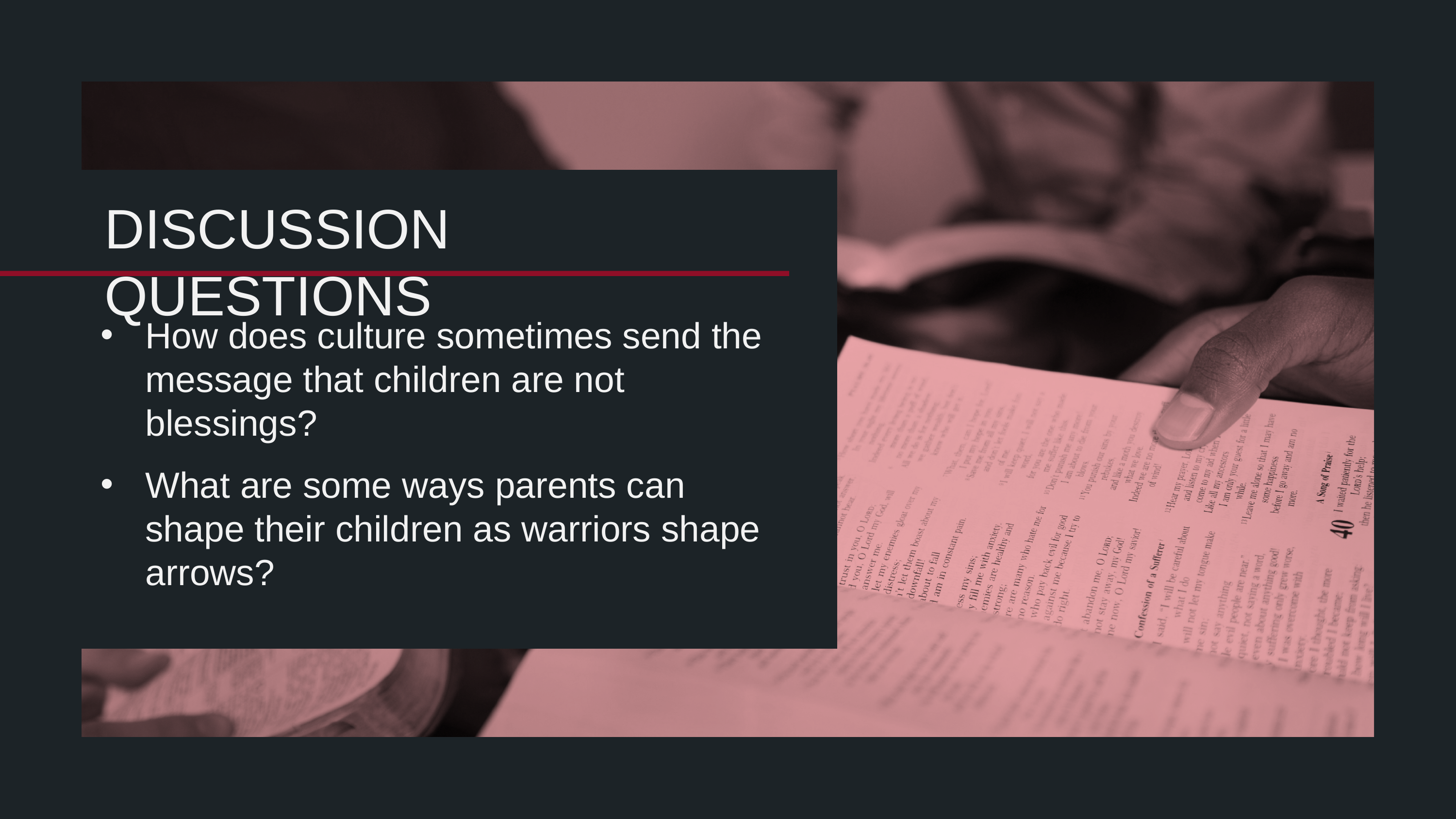

How does culture sometimes send the message that children are not blessings?
What are some ways parents can shape their children as warriors shape arrows?